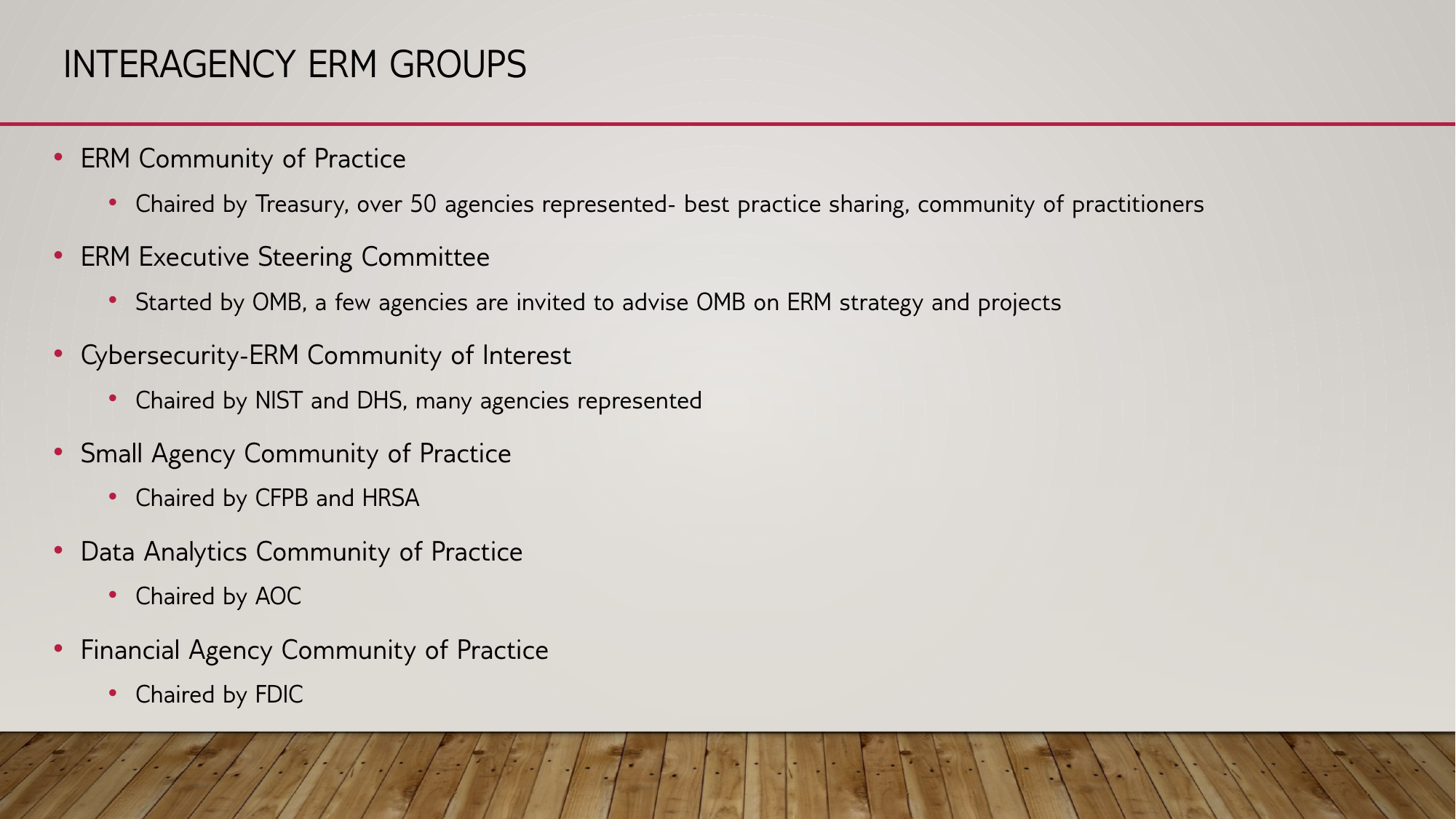

# Interagency ERM groups
ERM Community of Practice
Chaired by Treasury, over 50 agencies represented- best practice sharing, community of practitioners
ERM Executive Steering Committee
Started by OMB, a few agencies are invited to advise OMB on ERM strategy and projects
Cybersecurity-ERM Community of Interest
Chaired by NIST and DHS, many agencies represented
Small Agency Community of Practice
Chaired by CFPB and HRSA
Data Analytics Community of Practice
Chaired by AOC
Financial Agency Community of Practice
Chaired by FDIC